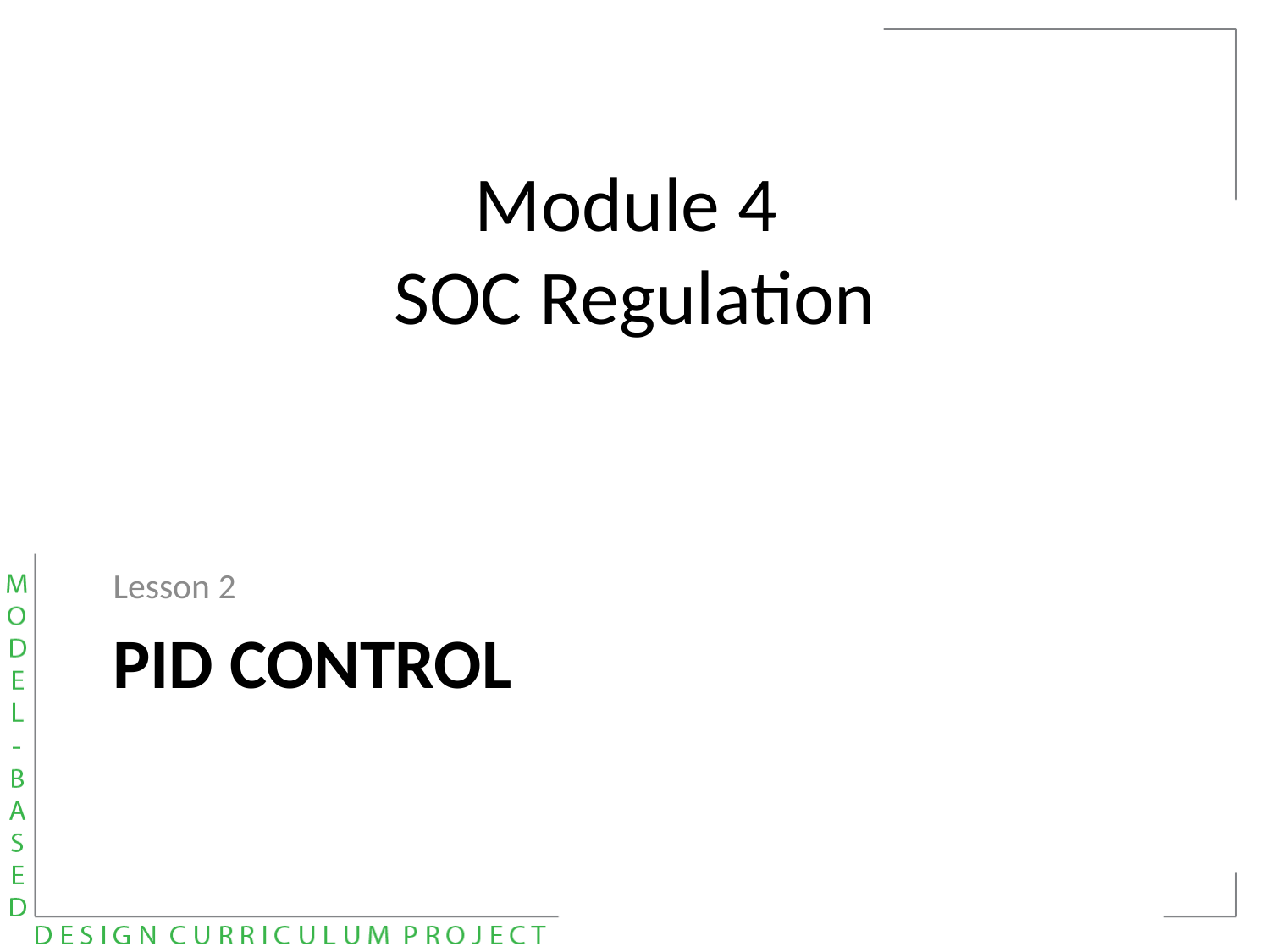

Module 4
SOC Regulation
Lesson 2
# PID control